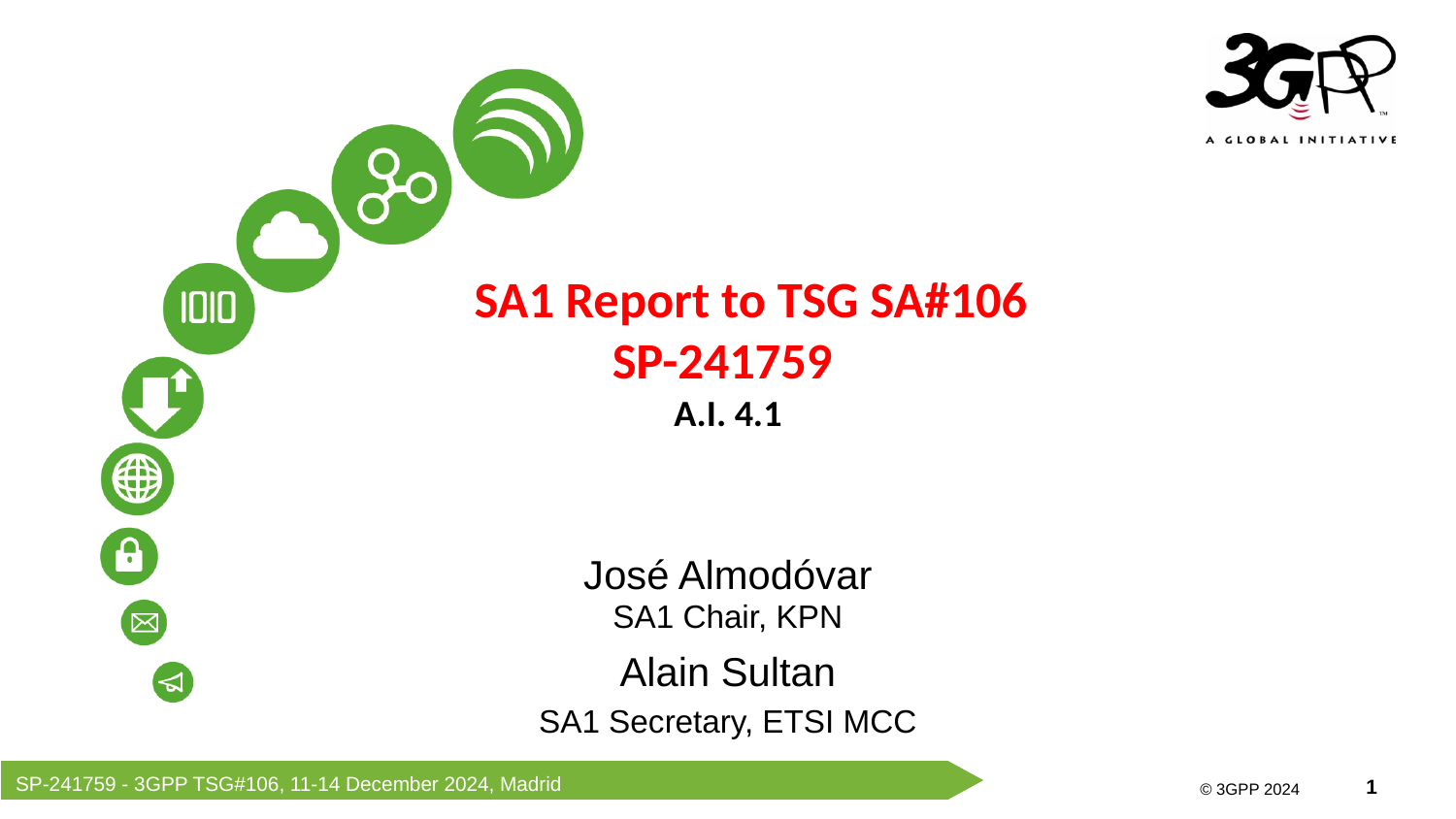

SA1 Report to TSG SA#106
SP-241759
A.I. 4.1
José Almodóvar
SA1 Chair, KPN
Alain Sultan
SA1 Secretary, ETSI MCC

SP-241759 - 3GPP TSG#106, 11-14 December 2024, Madrid

© 3GPP 2024